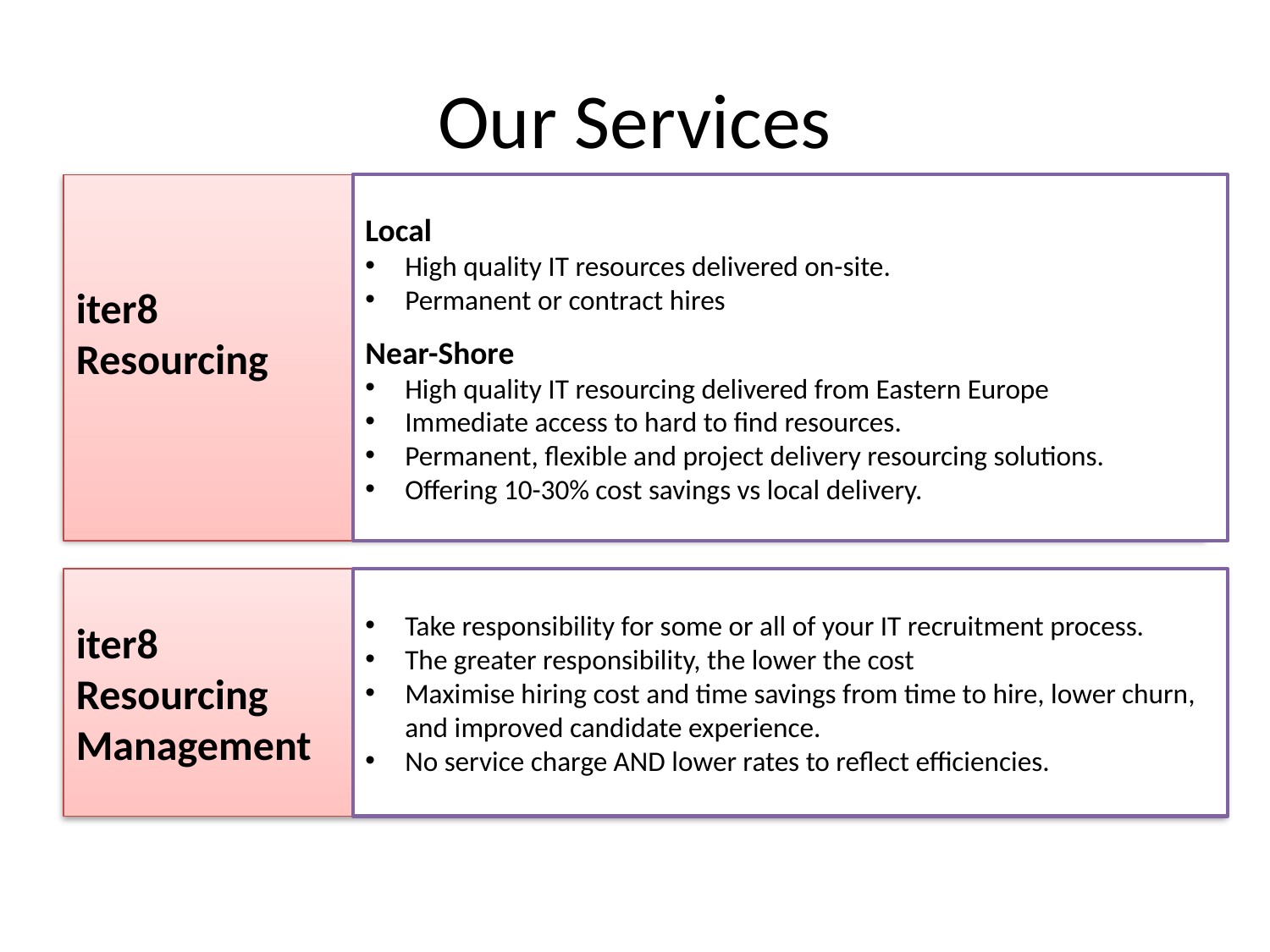

# Our Services
iter8
Resourcing

Local
High quality IT resources delivered on-site.
Permanent or contract hires

Near-Shore
High quality IT resourcing delivered from Eastern Europe
Immediate access to hard to find resources.
Permanent, flexible and project delivery resourcing solutions.
Offering 10-30% cost savings vs local delivery.
Take responsibility for some or all of your IT recruitment process.
The greater responsibility, the lower the cost
Maximise hiring cost and time savings from time to hire, lower churn, and improved candidate experience.
No service charge AND lower rates to reflect efficiencies.
iter8
Resourcing
Management